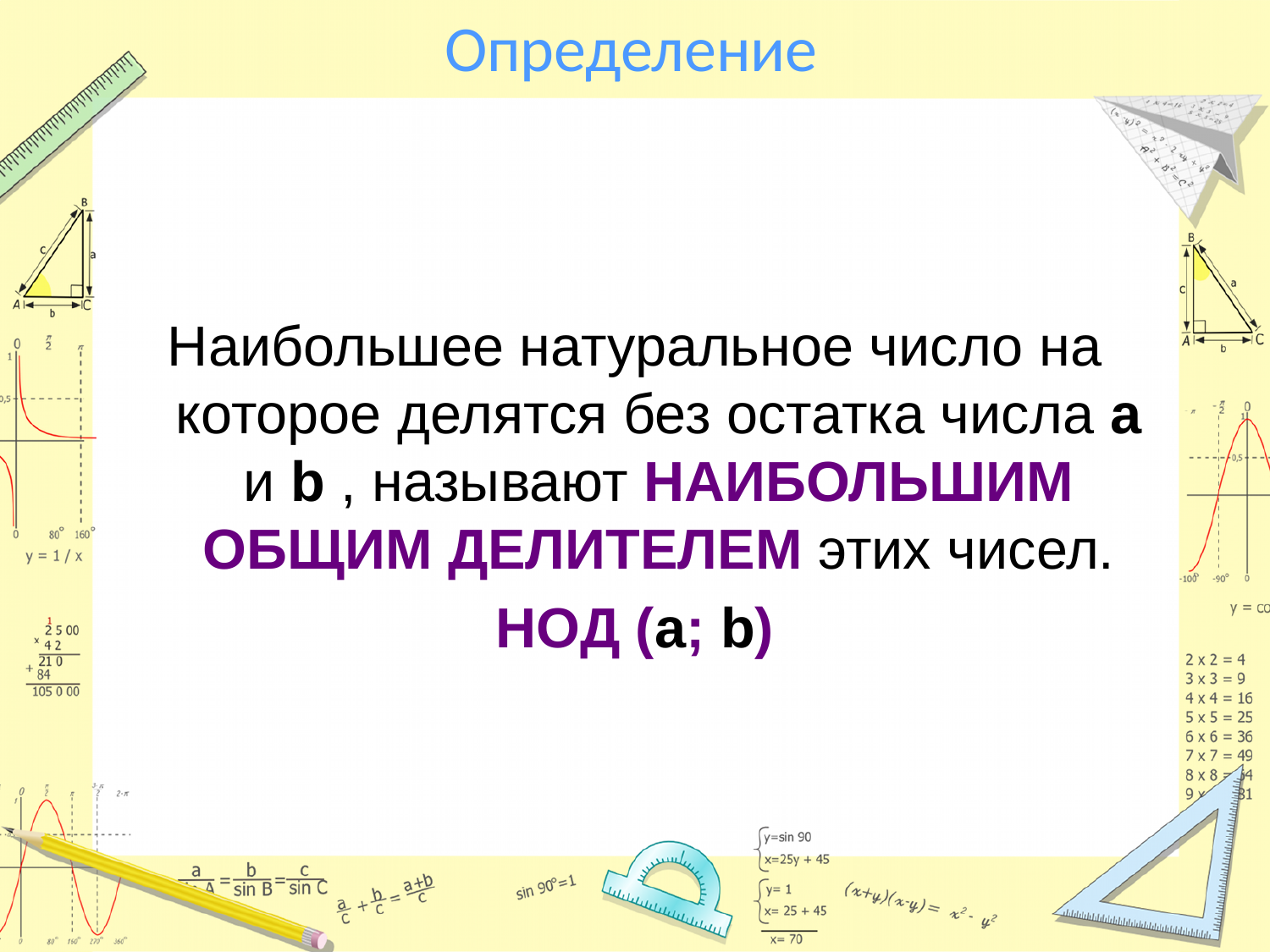

# Определение
Наибольшее натуральное число на которое делятся без остатка числа a и b , называют Наибольшим ОБЩИМ ДЕЛИТЕЛЕМ этих чисел.
НОД (a; b)